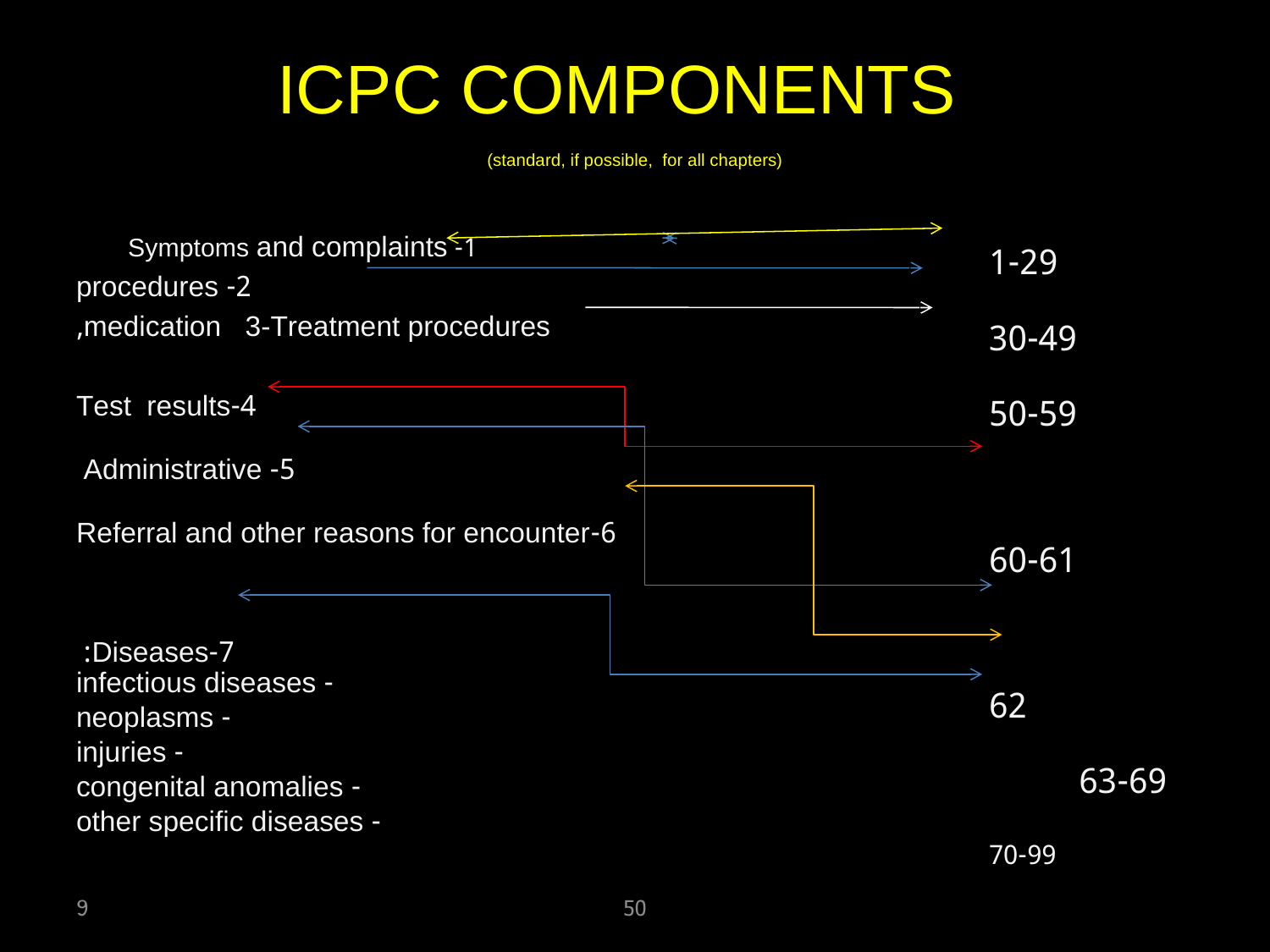

# ICPC COMPONENTS (standard, if possible,  for all chapters)

1-29
		30-49
		50-59
	 	     		           	60-61
	                                            	62
	    	63-69        		70-99
1- Symptoms and complaints
2- procedures
 medication   3-Treatment procedures,

 4-Test  results
 5- Administrative
6-Referral and other reasons for encounter

       7-Diseases:
	- infectious diseases
	- neoplasms
	- injuries
 	- congenital anomalies
	- other specific diseases

9
50